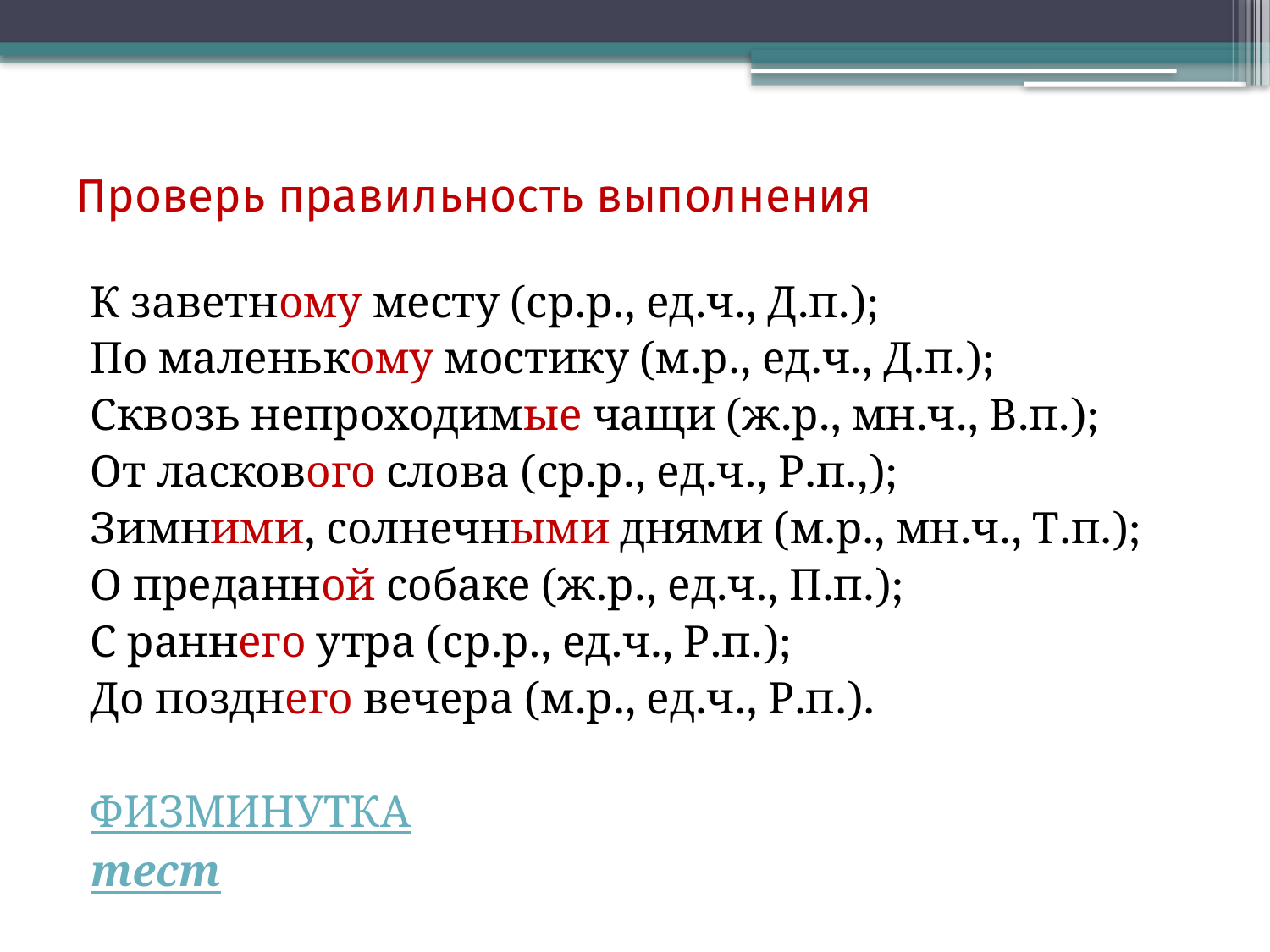

# Проверь правильность выполнения
К заветному месту (ср.р., ед.ч., Д.п.);
По маленькому мостику (м.р., ед.ч., Д.п.);
Сквозь непроходимые чащи (ж.р., мн.ч., В.п.);
От ласкового слова (ср.р., ед.ч., Р.п.,);
Зимними, солнечными днями (м.р., мн.ч., Т.п.);
О преданной собаке (ж.р., ед.ч., П.п.);
С раннего утра (ср.р., ед.ч., Р.п.);
До позднего вечера (м.р., ед.ч., Р.п.).

ФИЗМИНУТКА
тест